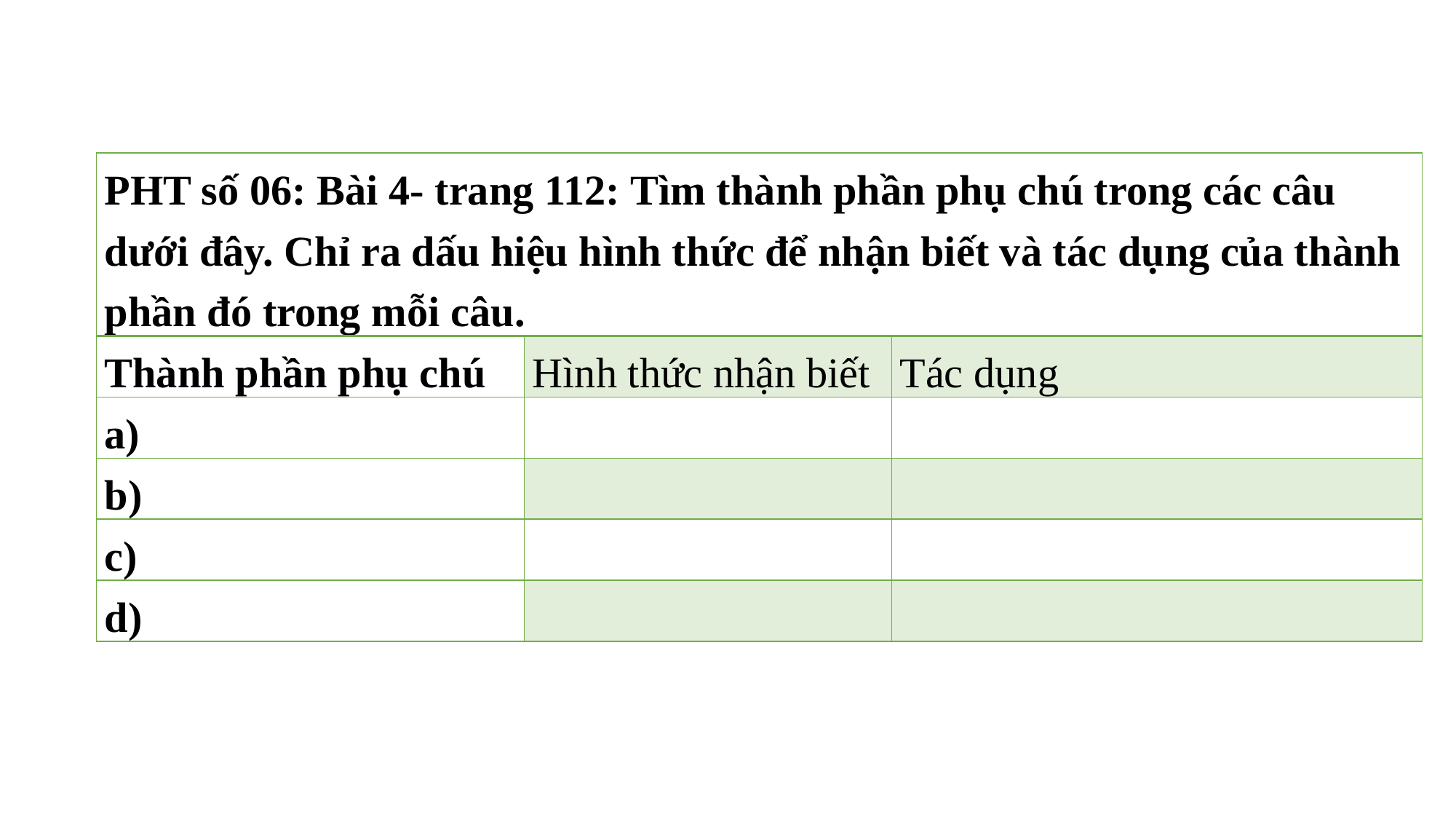

| PHT số 06: Bài 4- trang 112: Tìm thành phần phụ chú trong các câu dưới đây. Chỉ ra dấu hiệu hình thức để nhận biết và tác dụng của thành phần đó trong mỗi câu. |  |  |
| --- | --- | --- |
| Thành phần phụ chú | Hình thức nhận biết | Tác dụng |
| a) |  |  |
| b) |  |  |
| c) |  |  |
| d) |  |  |